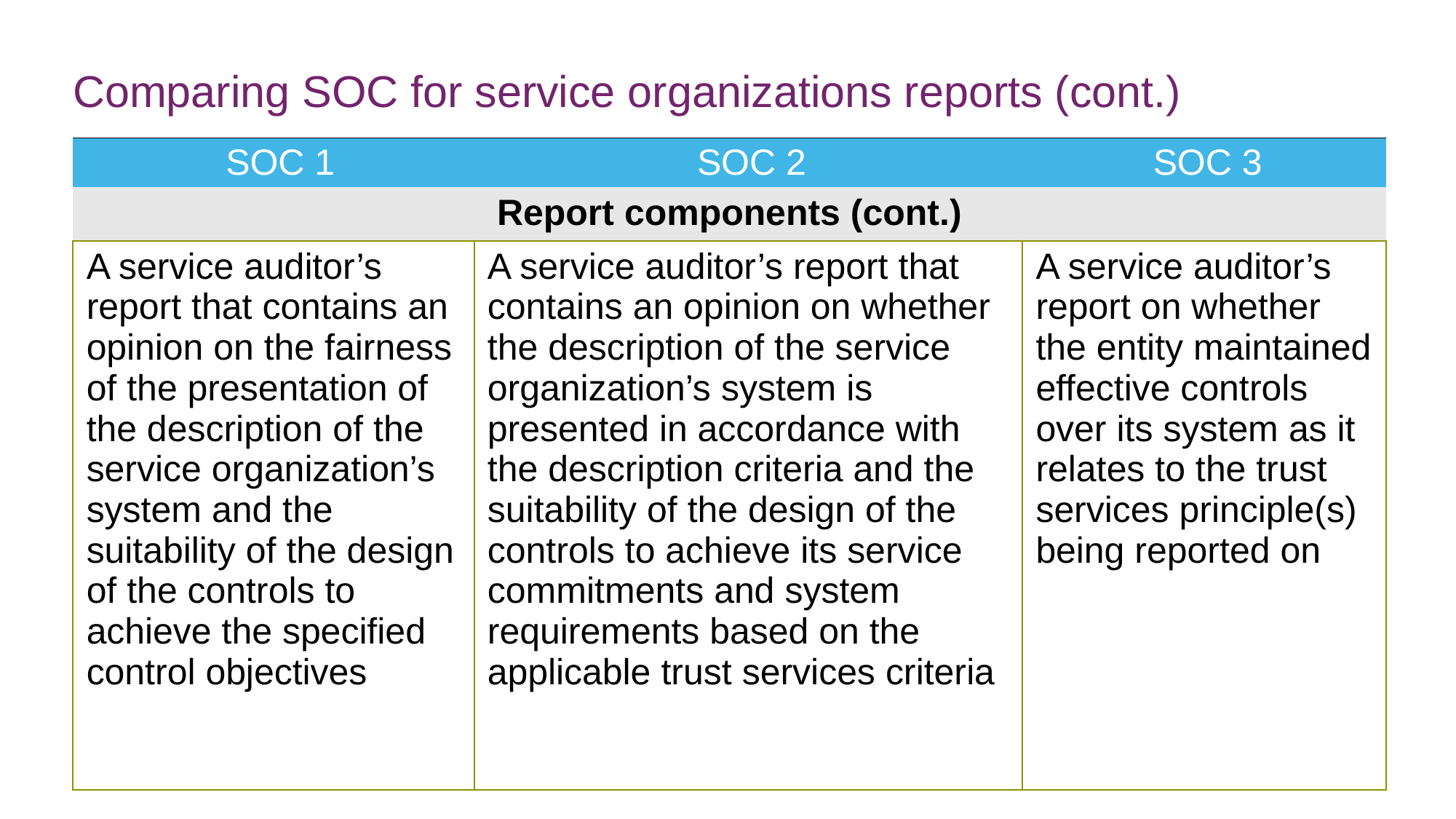

# Comparing SOC for service organizations reports (cont.)

| SOC 1 | SOC 2 | SOC 3 |
| --- | --- | --- |
| Report components (cont.) |  |  |
| A service auditor’s report that contains an opinion on the fairness of the presentation of the description of the service organization’s system and the suitability of the design of the controls to achieve the specified control objectives | A service auditor’s report that contains an opinion on whether the description of the service organization’s system is presented in accordance with the description criteria and the suitability of the design of the controls to achieve its service commitments and system requirements based on the applicable trust services criteria | A service auditor’s report on whether the entity maintained effective controls over its system as it relates to the trust services principle(s) being reported on |
© 2018 Association of International Certified Professional Accountants. All rights reserved.
15